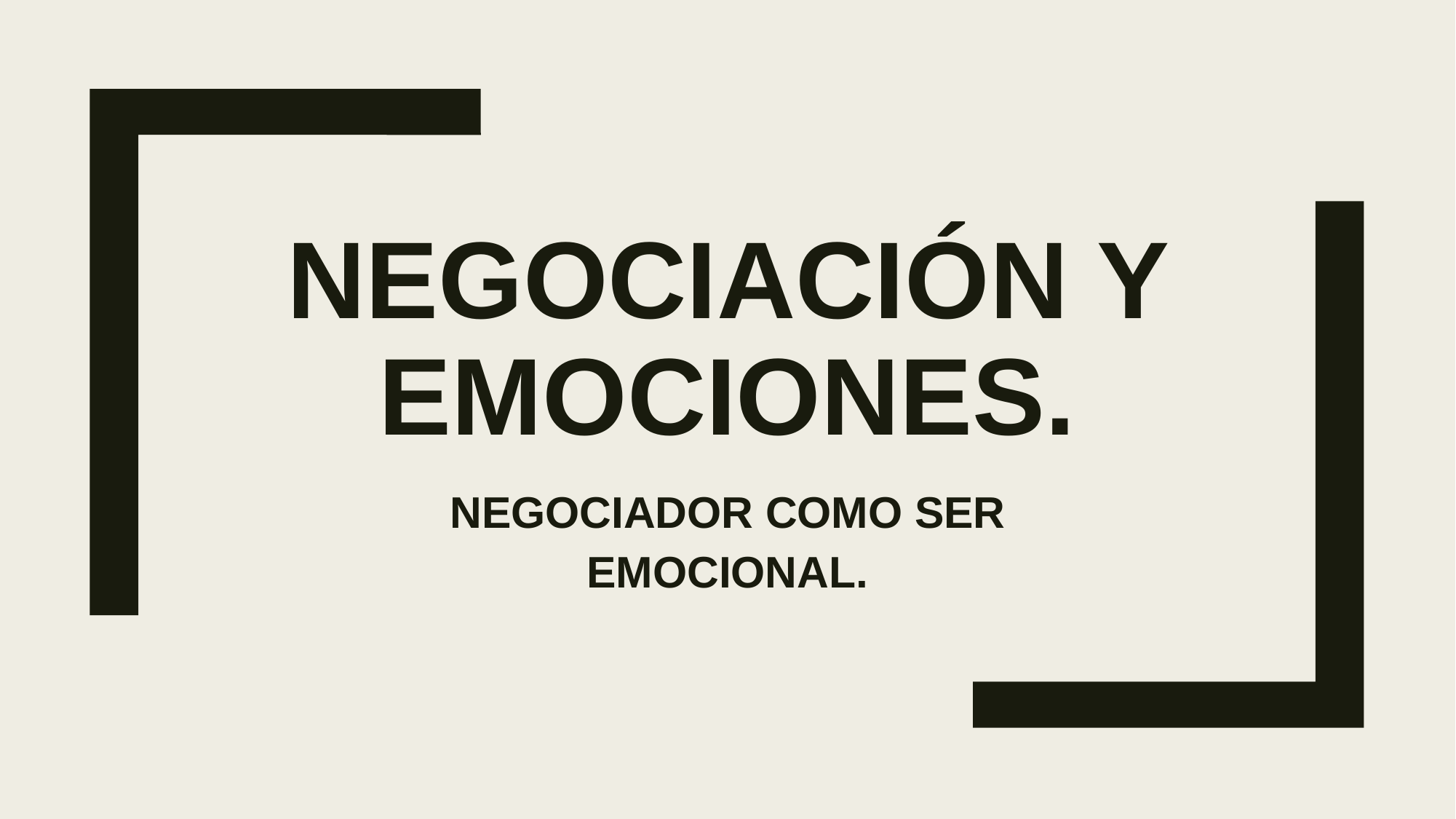

# NEGOCIACIÓN Y EMOCIONES.
NEGOCIADOR COMO SER EMOCIONAL.